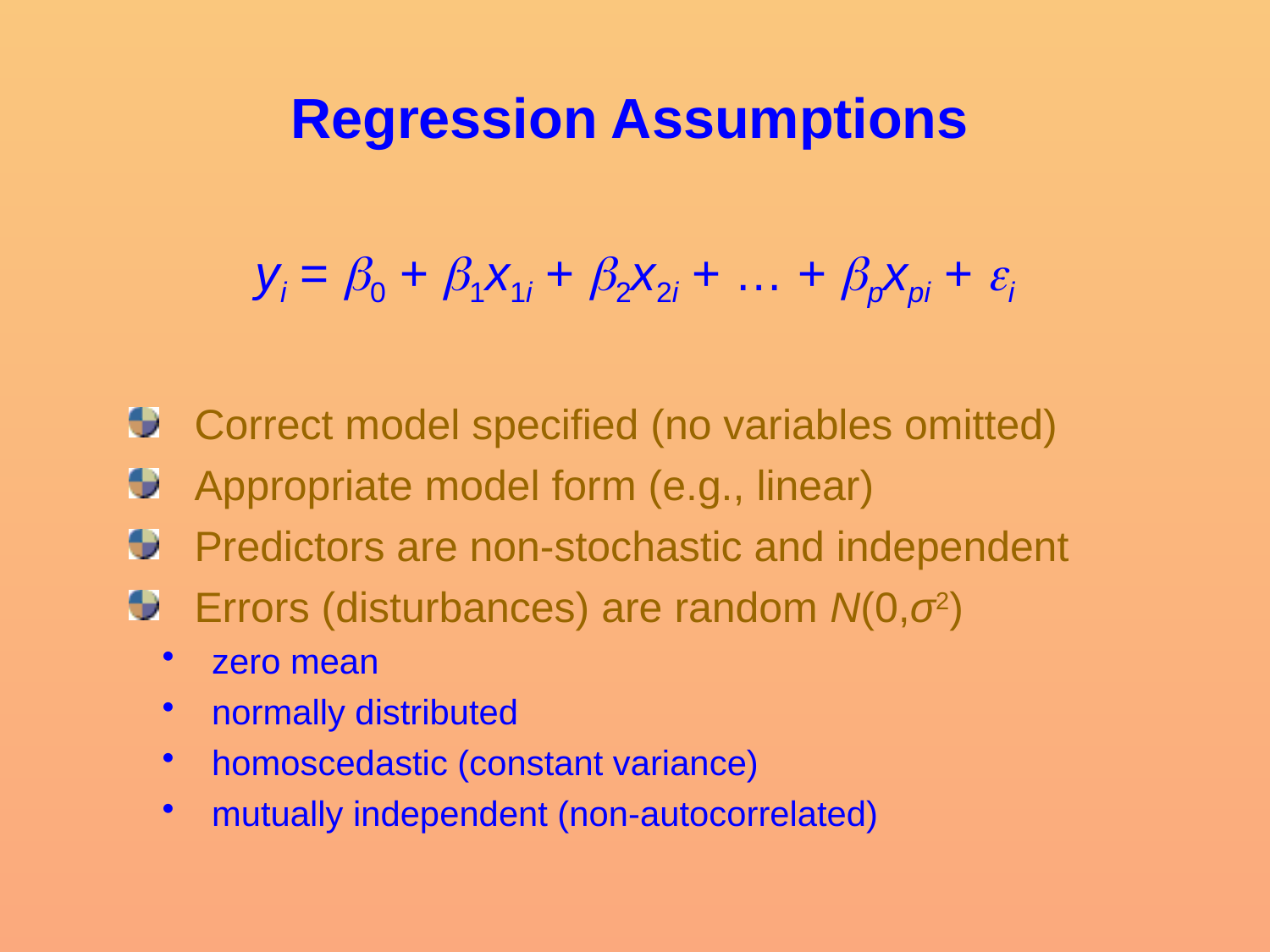

# Regression Assumptions
yi = β0 + β1x1i + β2x2i + … + βpxpi + εi
   Correct model specified (no variables omitted)
   Appropriate model form (e.g., linear)
   Predictors are non-stochastic and independent
   Errors (disturbances) are random N(0,σ2)
  zero mean
  normally distributed
  homoscedastic (constant variance)
  mutually independent (non-autocorrelated)